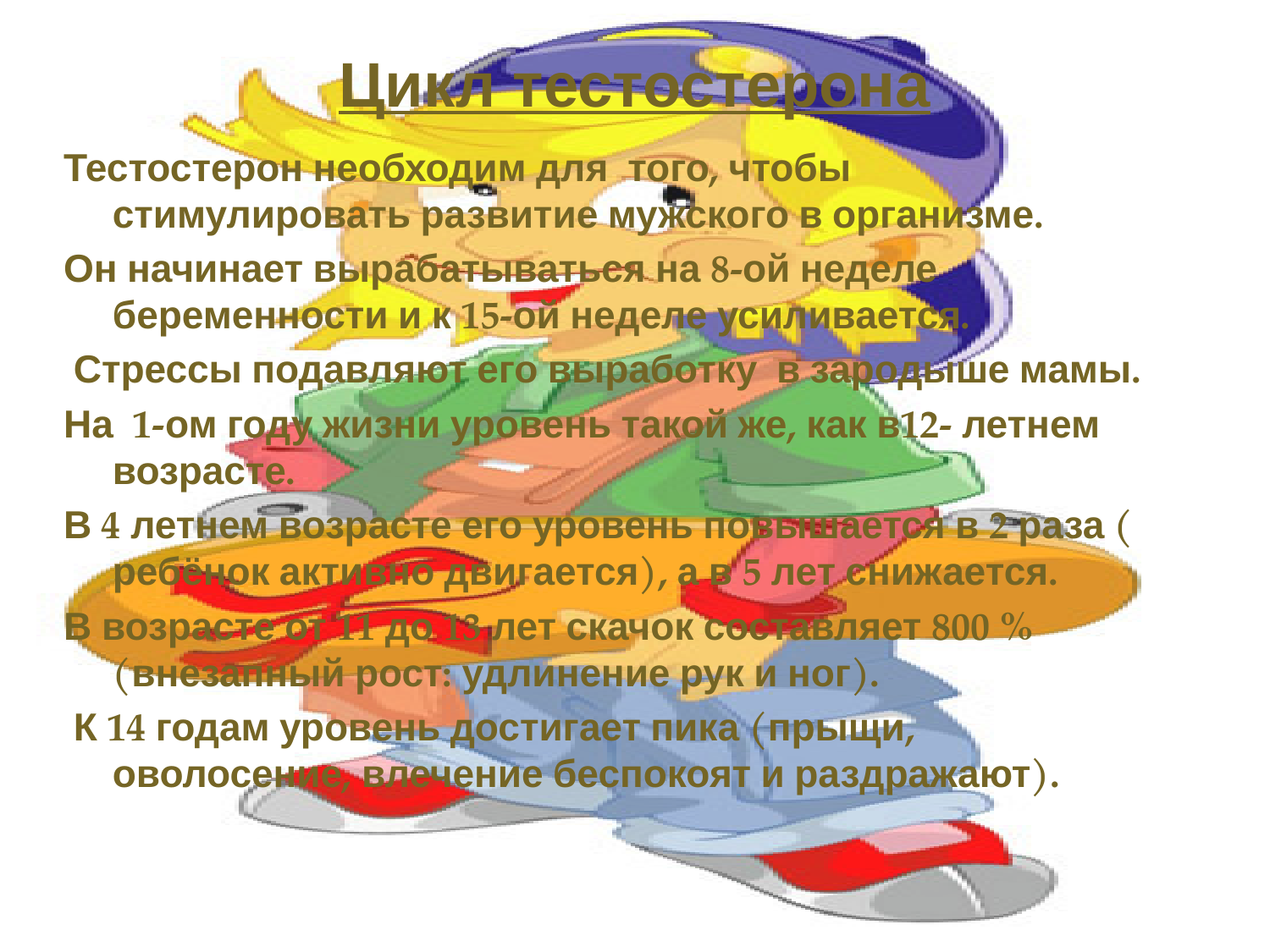

# Цикл тестостерона
Тестостерон необходим для  того, чтобы стимулировать развитие мужского в организме.
Он начинает вырабатываться на 8-ой неделе беременности и к 15-ой неделе усиливается.
 Стрессы подавляют его выработку  в зародыше мамы.
На  1-ом году жизни уровень такой же, как в12- летнем возрасте.
В 4 летнем возрасте его уровень повышается в 2 раза ( ребёнок активно двигается), а в 5 лет снижается.
В возрасте от 11 до 13 лет скачок составляет 800 % (внезапный рост: удлинение рук и ног).
 К 14 годам уровень достигает пика (прыщи, оволосение, влечение беспокоят и раздражают).